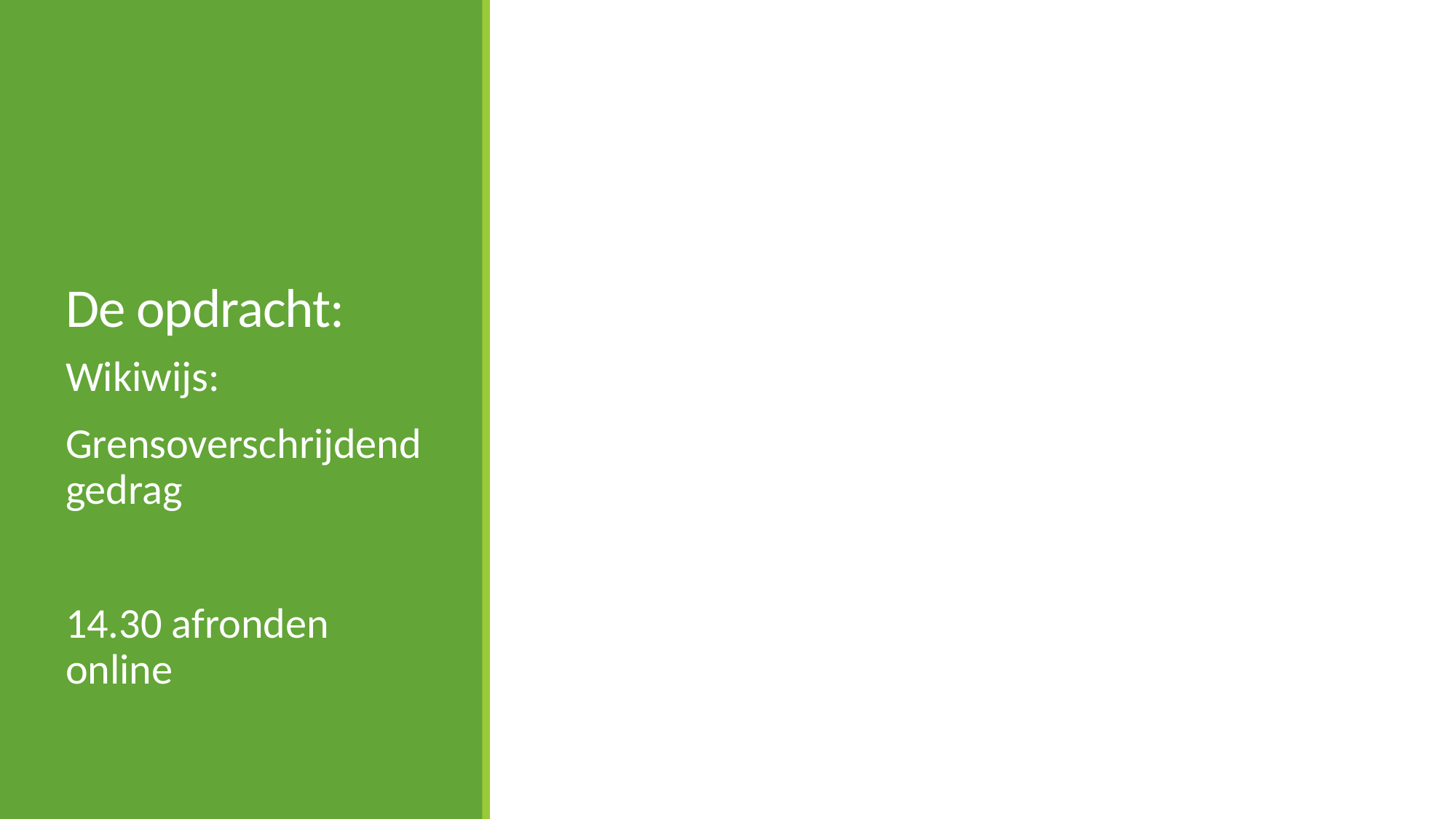

# De opdracht:

Wikiwijs:
Grensoverschrijdend gedrag

14.30 afronden online